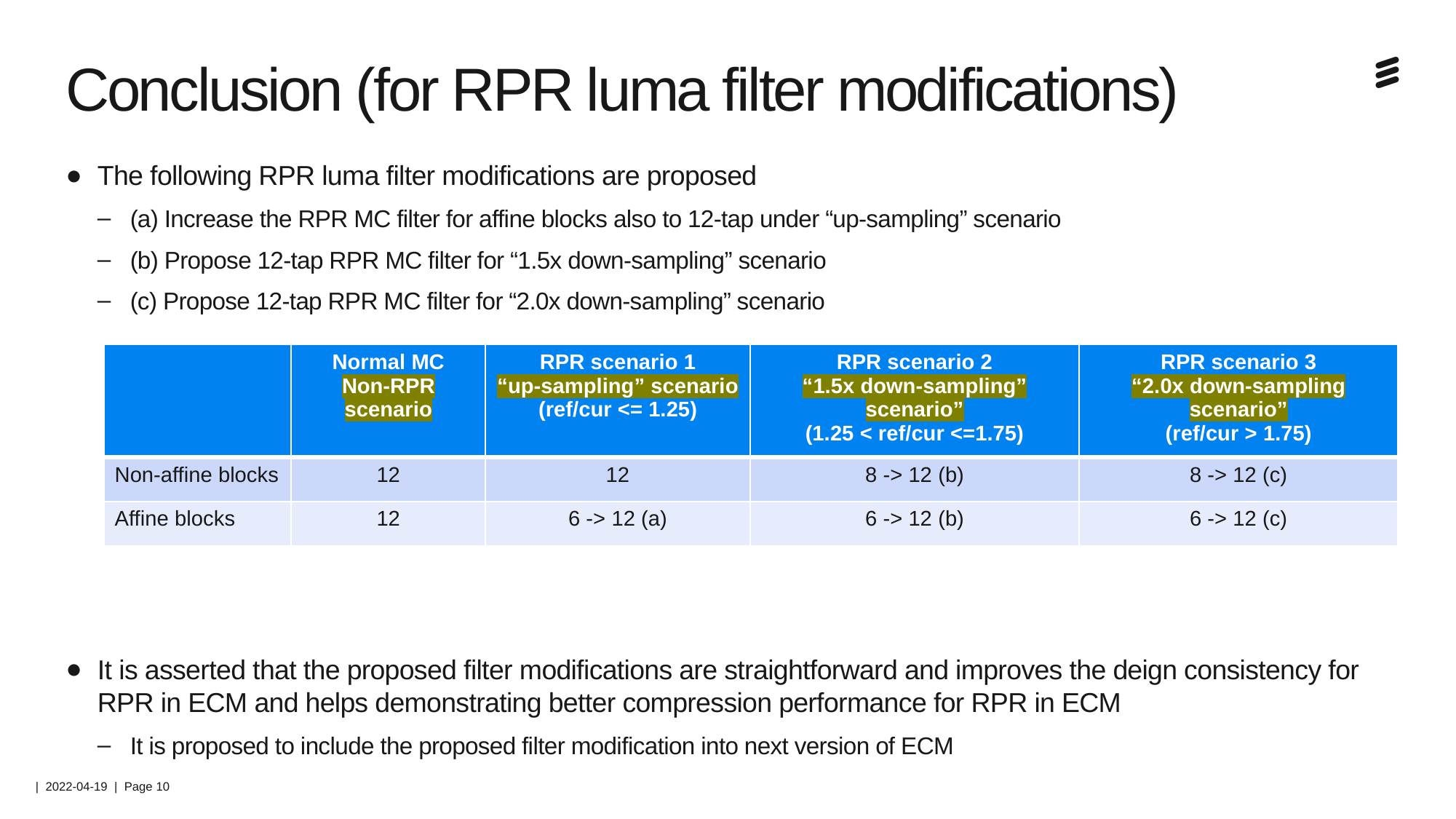

# Conclusion (for RPR luma filter modifications)
The following RPR luma filter modifications are proposed
(a) Increase the RPR MC filter for affine blocks also to 12-tap under “up-sampling” scenario
(b) Propose 12-tap RPR MC filter for “1.5x down-sampling” scenario
(c) Propose 12-tap RPR MC filter for “2.0x down-sampling” scenario

It is asserted that the proposed filter modifications are straightforward and improves the deign consistency for RPR in ECM and helps demonstrating better compression performance for RPR in ECM
It is proposed to include the proposed filter modification into next version of ECM

|  | Normal MC Non-RPR scenario | RPR scenario 1 “up-sampling” scenario (ref/cur <= 1.25) | RPR scenario 2 “1.5x down-sampling” scenario” (1.25 < ref/cur <=1.75) | RPR scenario 3 “2.0x down-sampling scenario” (ref/cur > 1.75) |
| --- | --- | --- | --- | --- |
| Non-affine blocks | 12 | 12 | 8 -> 12 (b) | 8 -> 12 (c) |
| Affine blocks | 12 | 6 -> 12 (a) | 6 -> 12 (b) | 6 -> 12 (c) |